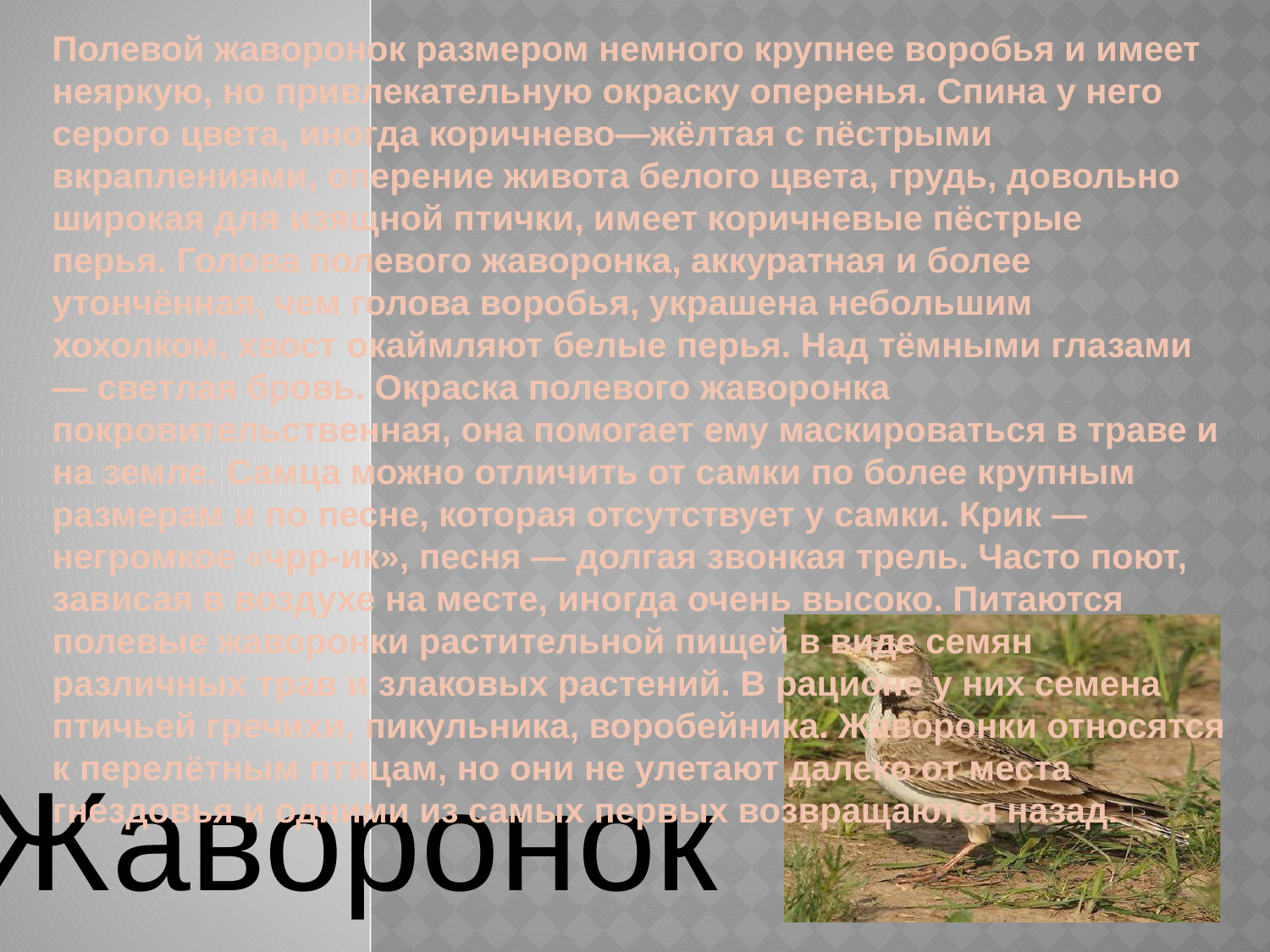

Полевой жаворонок размером немного крупнее воробья и имеет неяркую, но привлекательную окраску оперенья. Спина у него серого цвета, иногда коричнево—жёлтая с пёстрыми вкраплениями, оперение живота белого цвета, грудь, довольно широкая для изящной птички, имеет коричневые пёстрые перья. Голова полевого жаворонка, аккуратная и более утончённая, чем голова воробья, украшена небольшим хохолком, хвост окаймляют белые перья. Над тёмными глазами— светлая бровь. Окраска полевого жаворонка покровительственная, она помогает ему маскироваться в траве и на земле. Самца можно отличить от самки по более крупным размерам и по песне, которая отсутствует у самки. Крик — негромкое «чрр-ик», песня — долгая звонкая трель. Часто поют, зависая в воздухе на месте, иногда очень высоко. Питаются полевые жаворонки растительной пищей в виде семян различных трав и злаковых растений. В рационе у них семена птичьей гречихи, пикульника, воробейника. Жаворонки относятся к перелётным птицам, но они не улетают далеко от места гнездовья и одними из самых первых возвращаются назад.

 Жаворонок